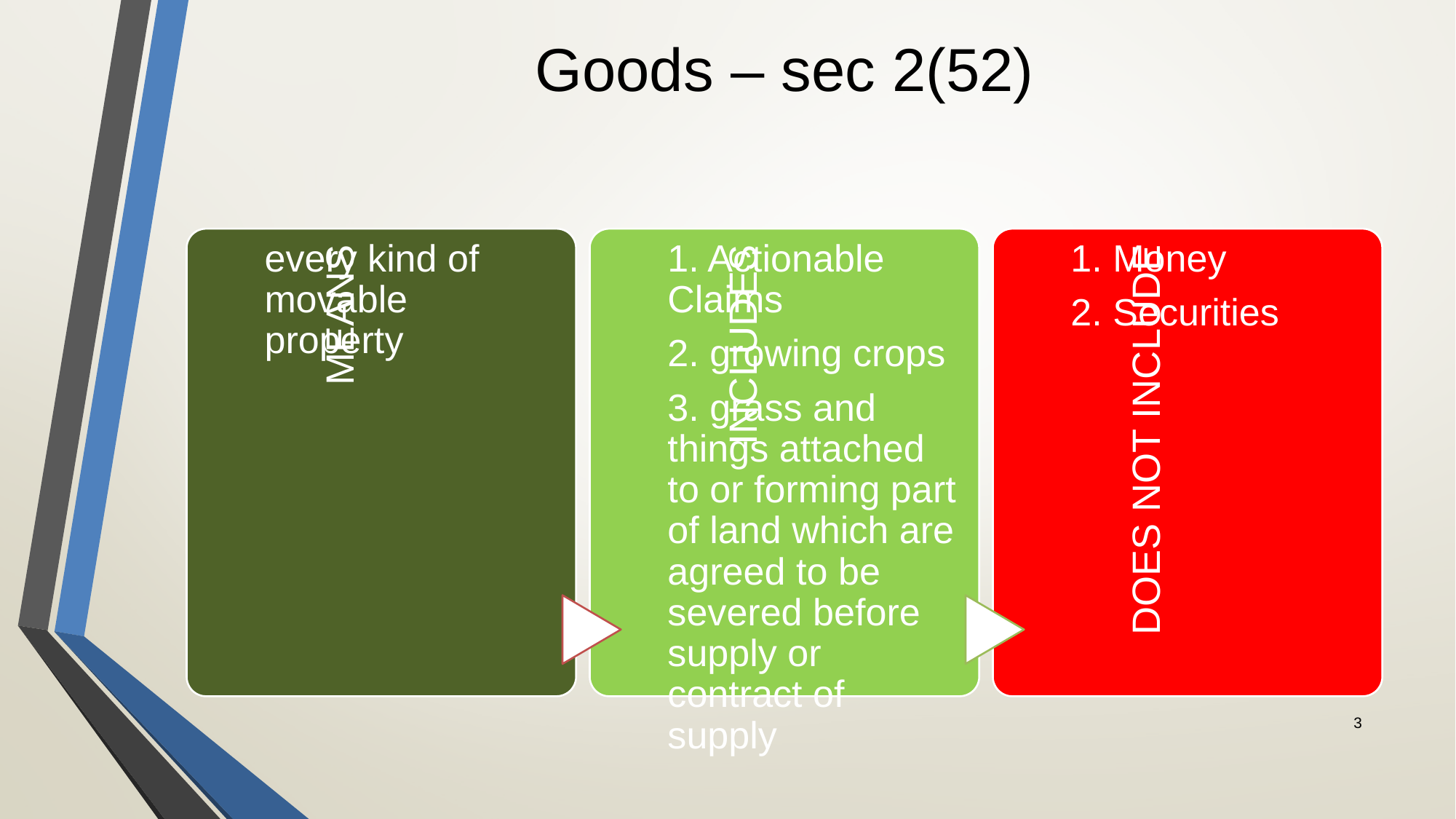

# Goods – sec 2(52)
MEANS
every kind of movable property
INCLUDES
1. Actionable Claims
2. growing crops
3. grass and things attached to or forming part of land which are agreed to be severed before supply or contract of supply
DOES NOT INCLUDE
1. Money
2. Securities
3